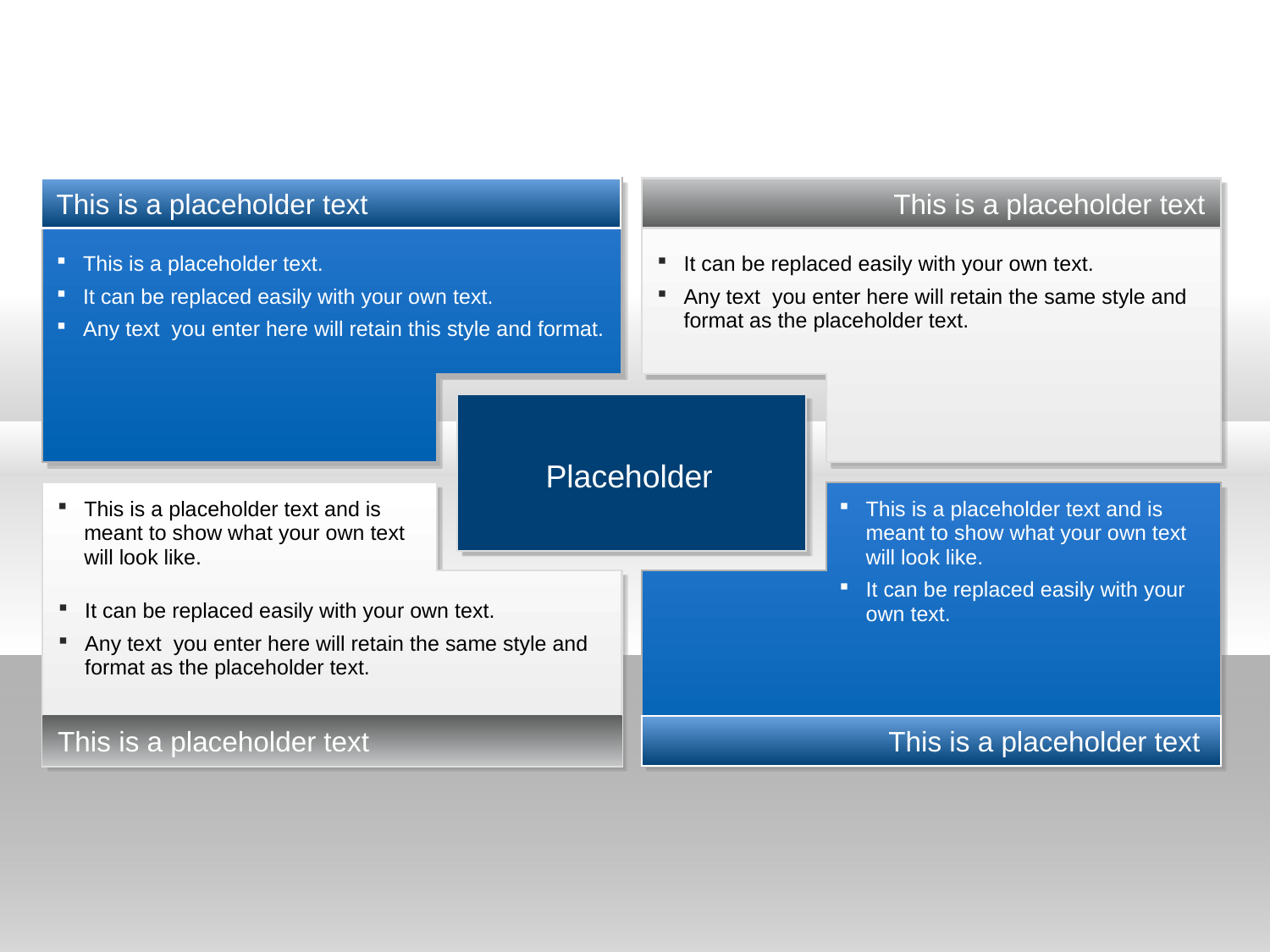

This is a placeholder text

This is a placeholder text
This is a placeholder text.
It can be replaced easily with your own text.
Any text  you enter here will retain this style and format.
It can be replaced easily with your own text.
Any text  you enter here will retain the same style and format as the placeholder text.
This is a placeholder text and is meant to show what your own text will look like.
Placeholder

This is a placeholder text and is meant to show what your own text will look like.

This is a placeholder text and is meant to show what your own text will look like.
It can be replaced easily with your own text.
It can be replaced easily with your own text.
Any text  you enter here will retain the same style and format as the placeholder text.
This is a placeholder text
This is a placeholder text